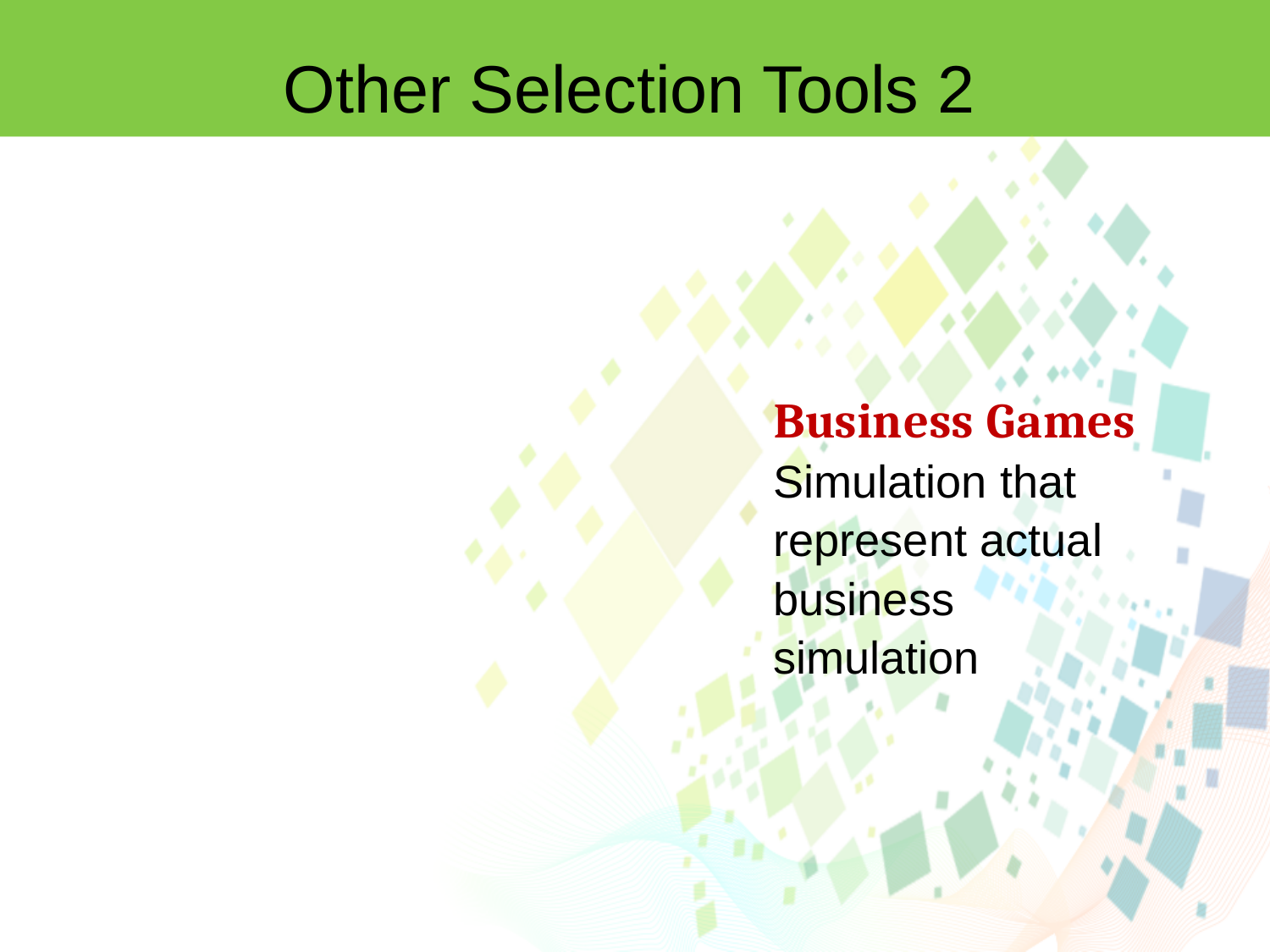

Other Selection Tools 2
Business Games
Simulation that represent actual business simulation